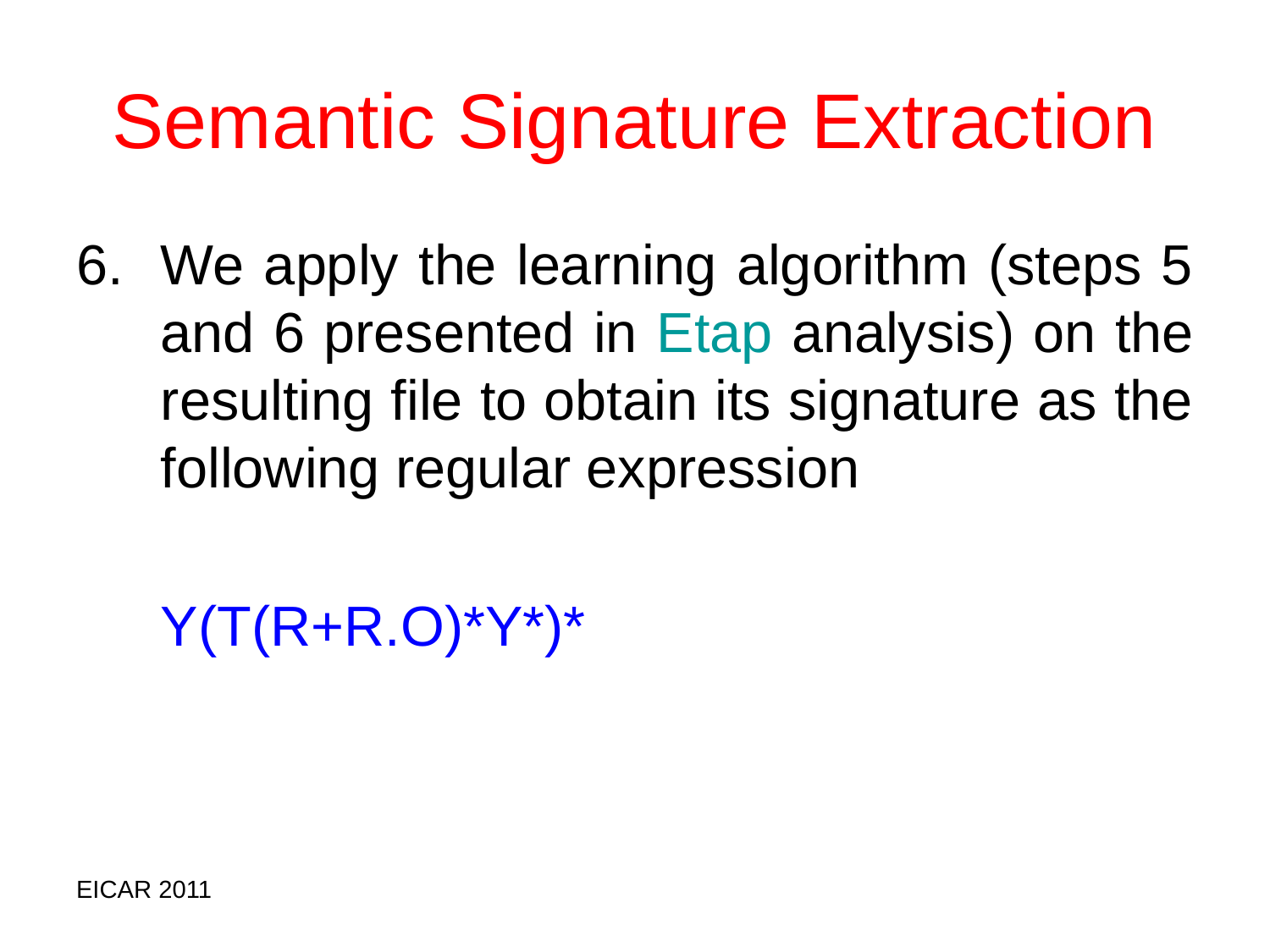

# Semantic Signature Extraction
We apply the learning algorithm (steps 5 and 6 presented in Etap analysis) on the resulting file to obtain its signature as the following regular expression

	Y(T(R+R.O)*Y*)*
EICAR 2011